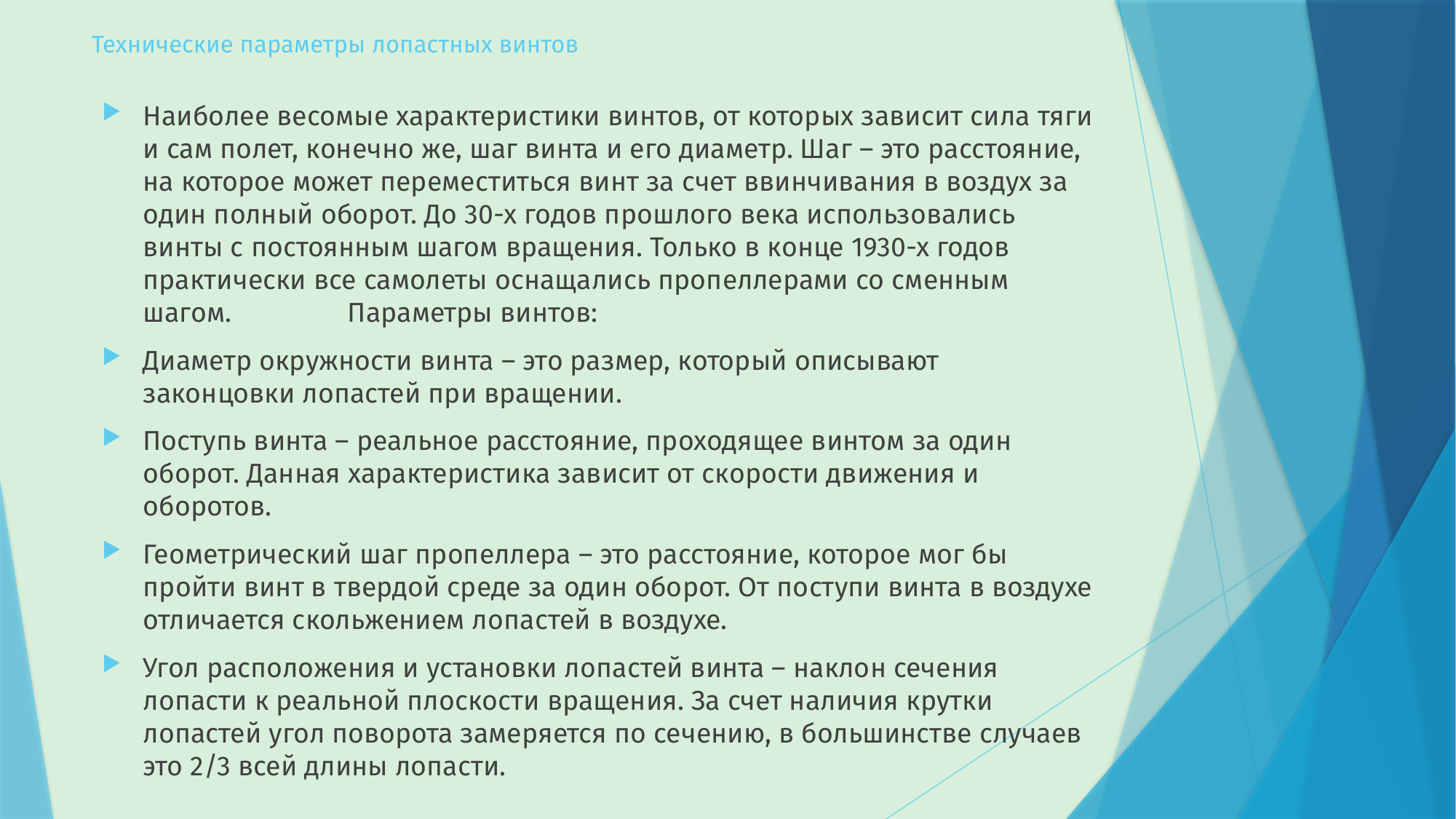

# Технические параметры лопастных винтов
Наиболее весомые характеристики винтов, от которых зависит сила тяги и сам полет, конечно же, шаг винта и его диаметр. Шаг – это расстояние, на которое может переместиться винт за счет ввинчивания в воздух за один полный оборот. До 30-х годов прошлого века использовались винты с постоянным шагом вращения. Только в конце 1930-х годов практически все самолеты оснащались пропеллерами со сменным шагом.                Параметры винтов:
Диаметр окружности винта – это размер, который описывают законцовки лопастей при вращении.
Поступь винта – реальное расстояние, проходящее винтом за один оборот. Данная характеристика зависит от скорости движения и оборотов.
Геометрический шаг пропеллера – это расстояние, которое мог бы пройти винт в твердой среде за один оборот. От поступи винта в воздухе отличается скольжением лопастей в воздухе.
Угол расположения и установки лопастей винта – наклон сечения лопасти к реальной плоскости вращения. За счет наличия крутки лопастей угол поворота замеряется по сечению, в большинстве случаев это 2/3 всей длины лопасти.